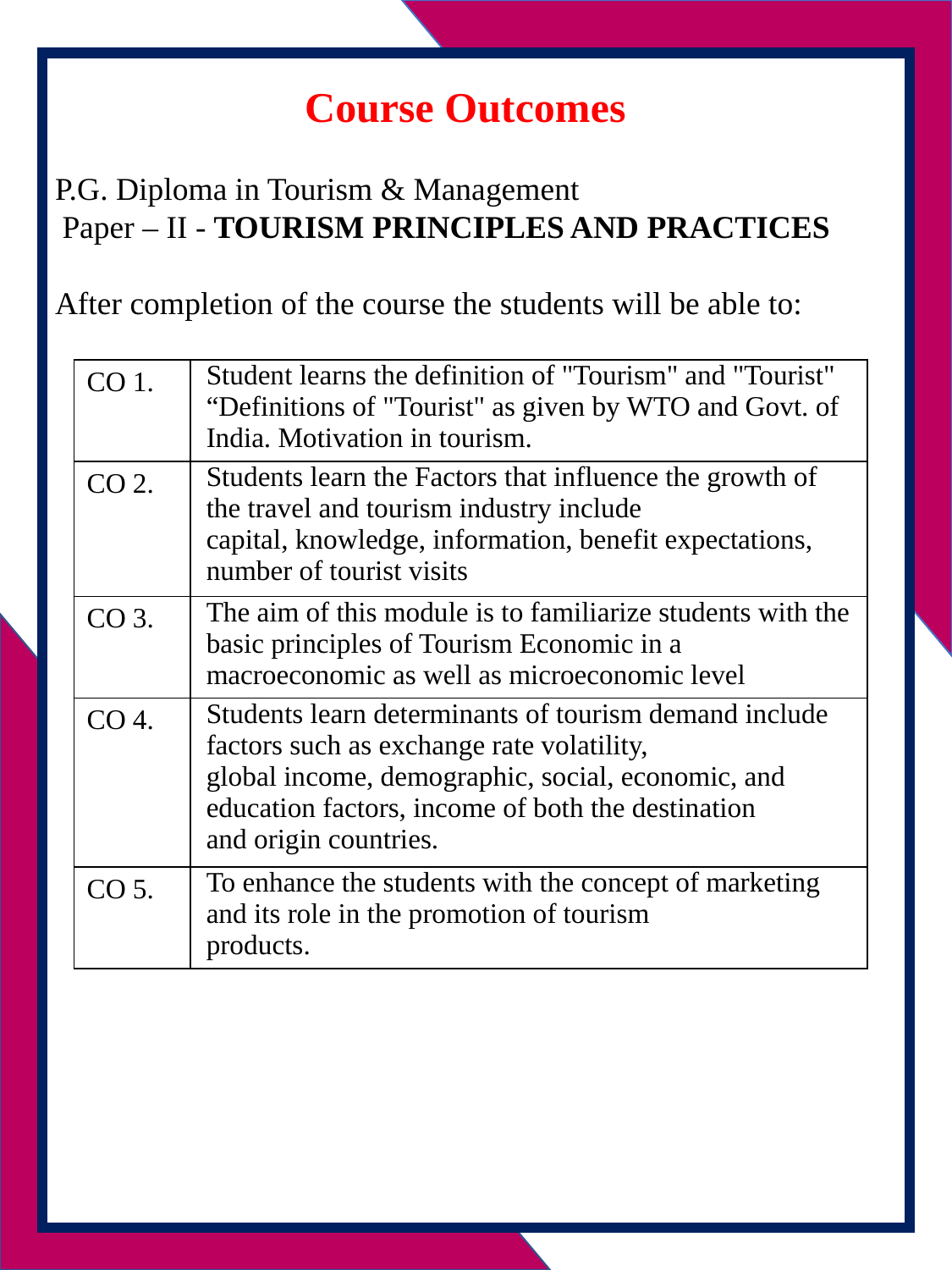

Course Outcomes

P.G. Diploma in Tourism & Management
 Paper – II - TOURISM PRINCIPLES AND PRACTICES

After completion of the course the students will be able to:

| CO 1. | Student learns the definition of "Tourism" and "Tourist" “Definitions of "Tourist" as given by WTO and Govt. of India. Motivation in tourism. |
| --- | --- |
| CO 2. | Students learn the Factors that influence the growth of the travel and tourism industry include capital, knowledge, information, benefit expectations, number of tourist visits |
| CO 3. | The aim of this module is to familiarize students with the basic principles of Tourism Economic in a macroeconomic as well as microeconomic level |
| CO 4. | Students learn determinants of tourism demand include factors such as exchange rate volatility, global income, demographic, social, economic, and education factors, income of both the destination and origin countries. |
| CO 5. | To enhance the students with the concept of marketing and its role in the promotion of tourism products. |